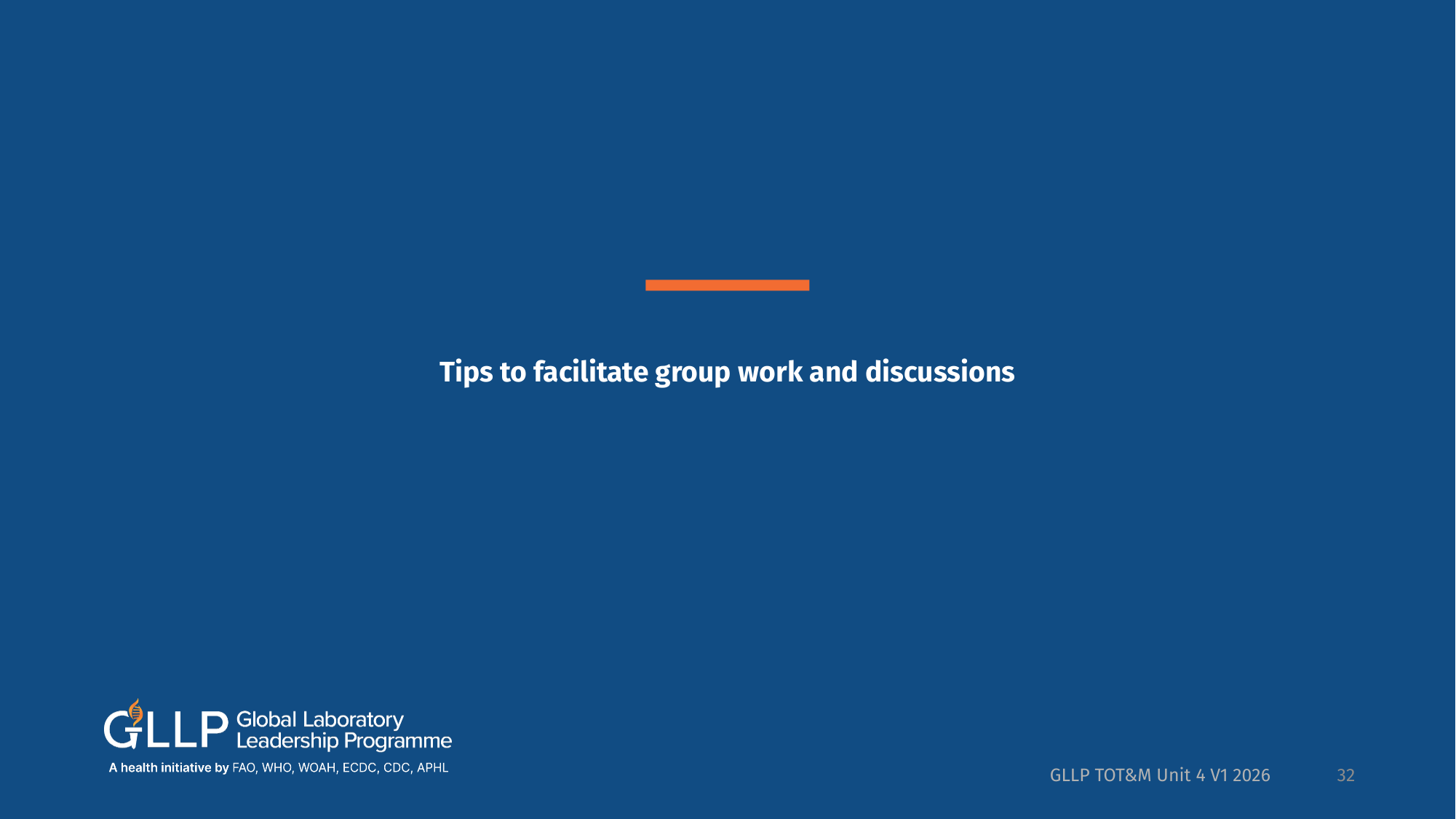

# Tips to facilitate group work and discussions
GLLP TOT&M Unit 4 V1 2026
32